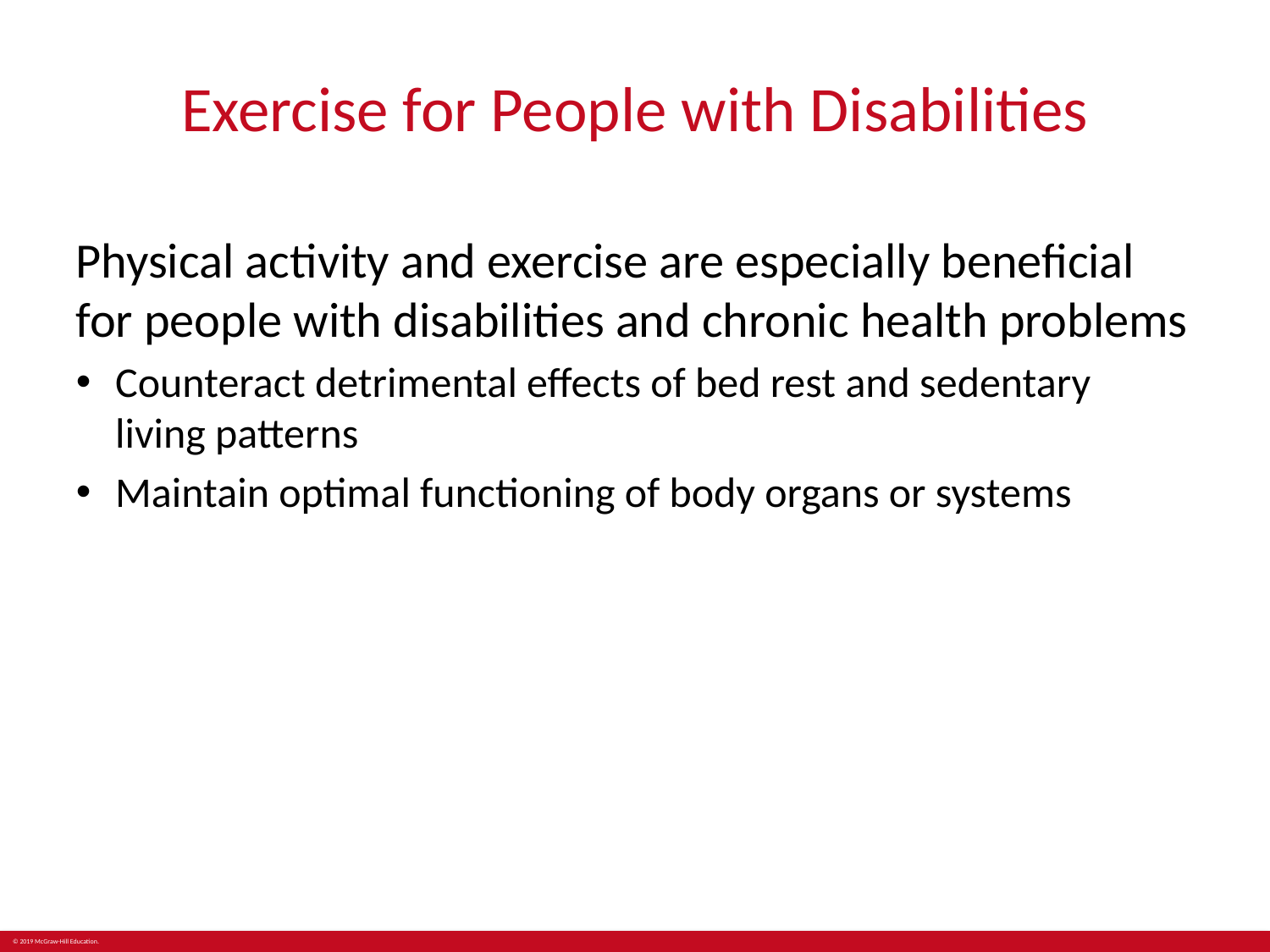

# Exercise for People with Disabilities
Physical activity and exercise are especially beneficial for people with disabilities and chronic health problems
Counteract detrimental effects of bed rest and sedentary
living patterns
Maintain optimal functioning of body organs or systems